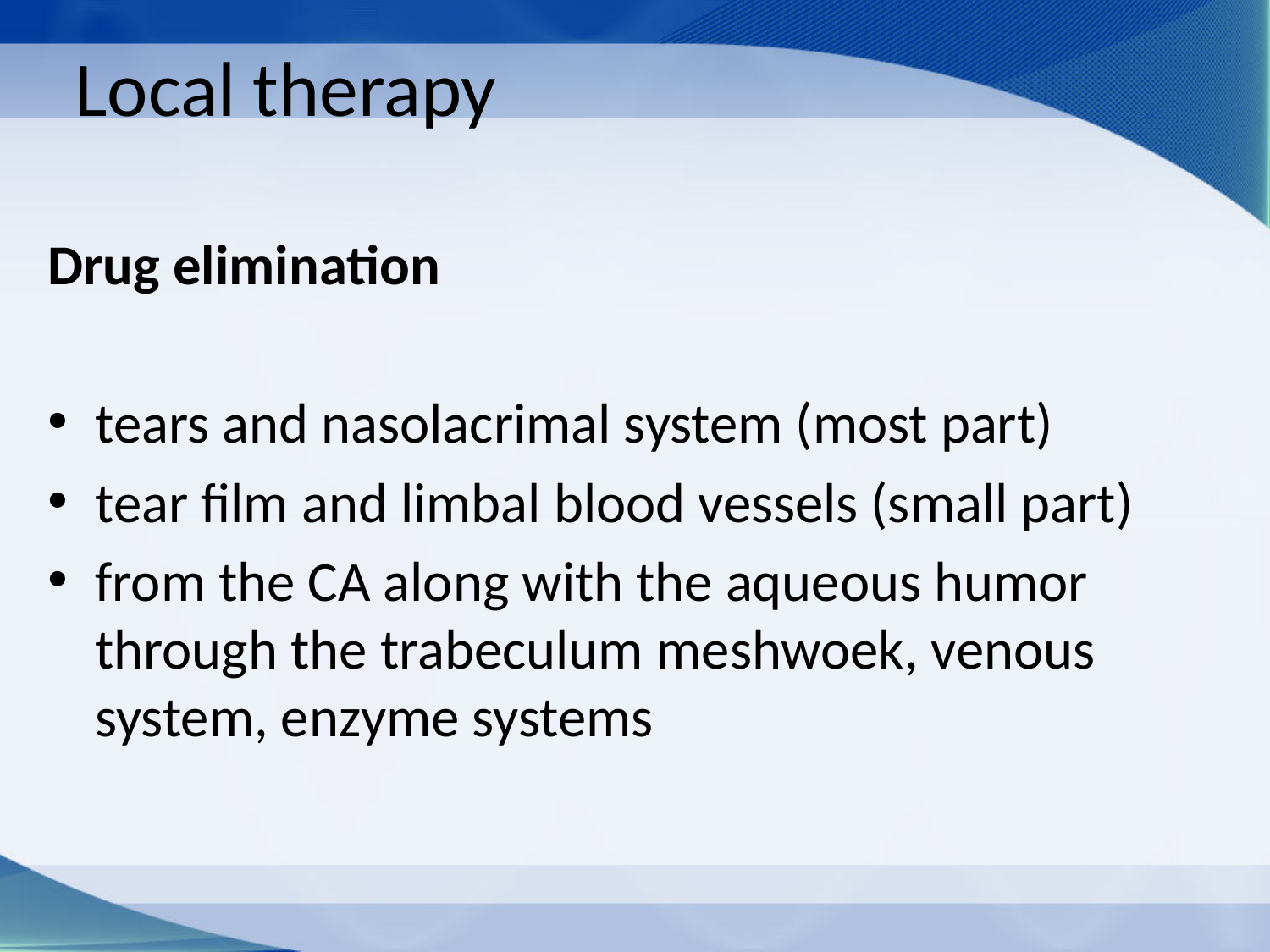

# Local therapy
Drug elimination

tears and nasolacrimal system (most part)
tear film and limbal blood vessels (small part)
from the CA along with the aqueous humor through the trabeculum meshwoek, venous system, enzyme systems